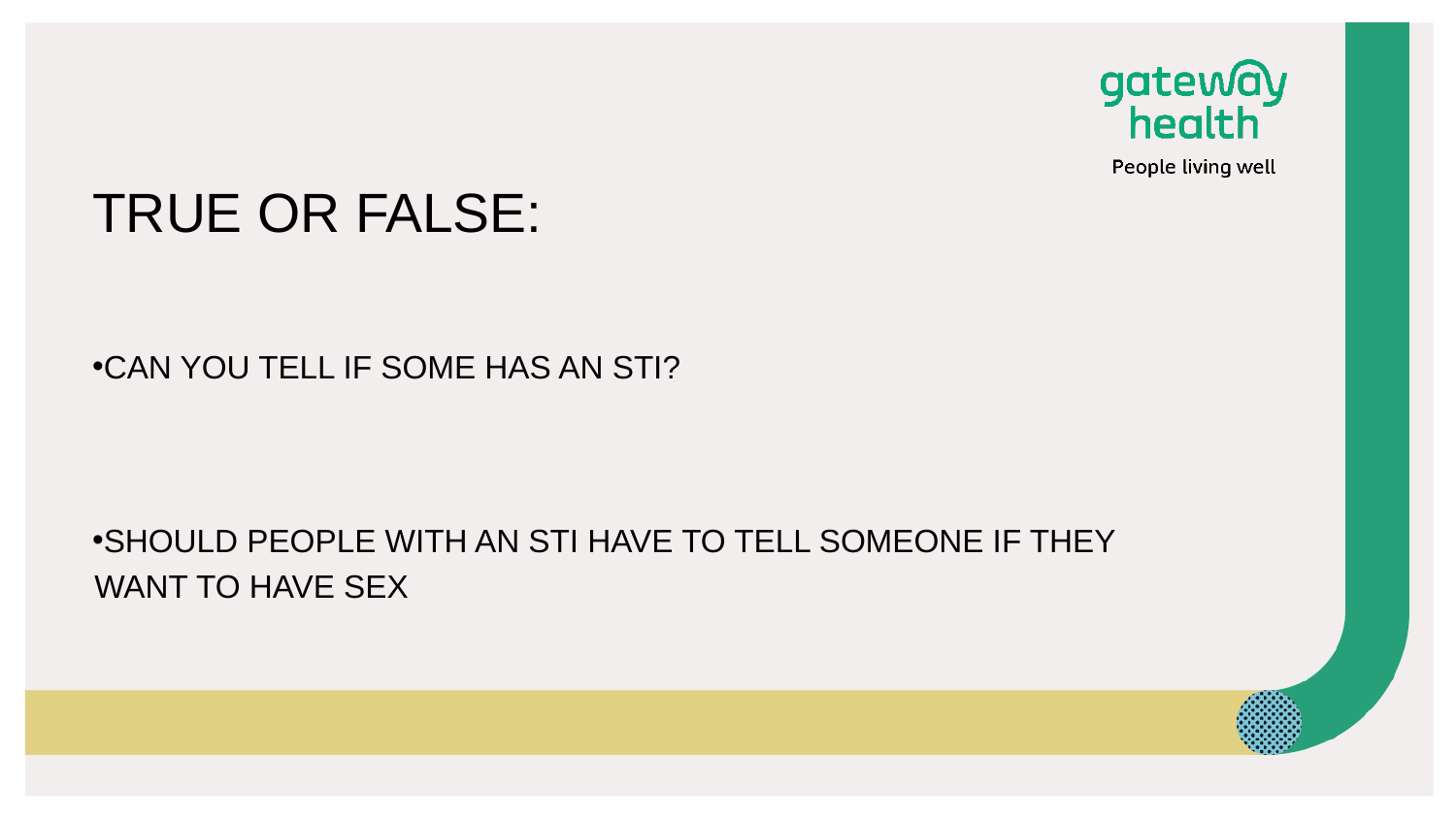

# TRUE OR FALSE:
CAN YOU TELL IF SOME HAS AN STI?

SHOULD PEOPLE WITH AN STI HAVE TO TELL SOMEONE IF THEY WANT TO HAVE SEX